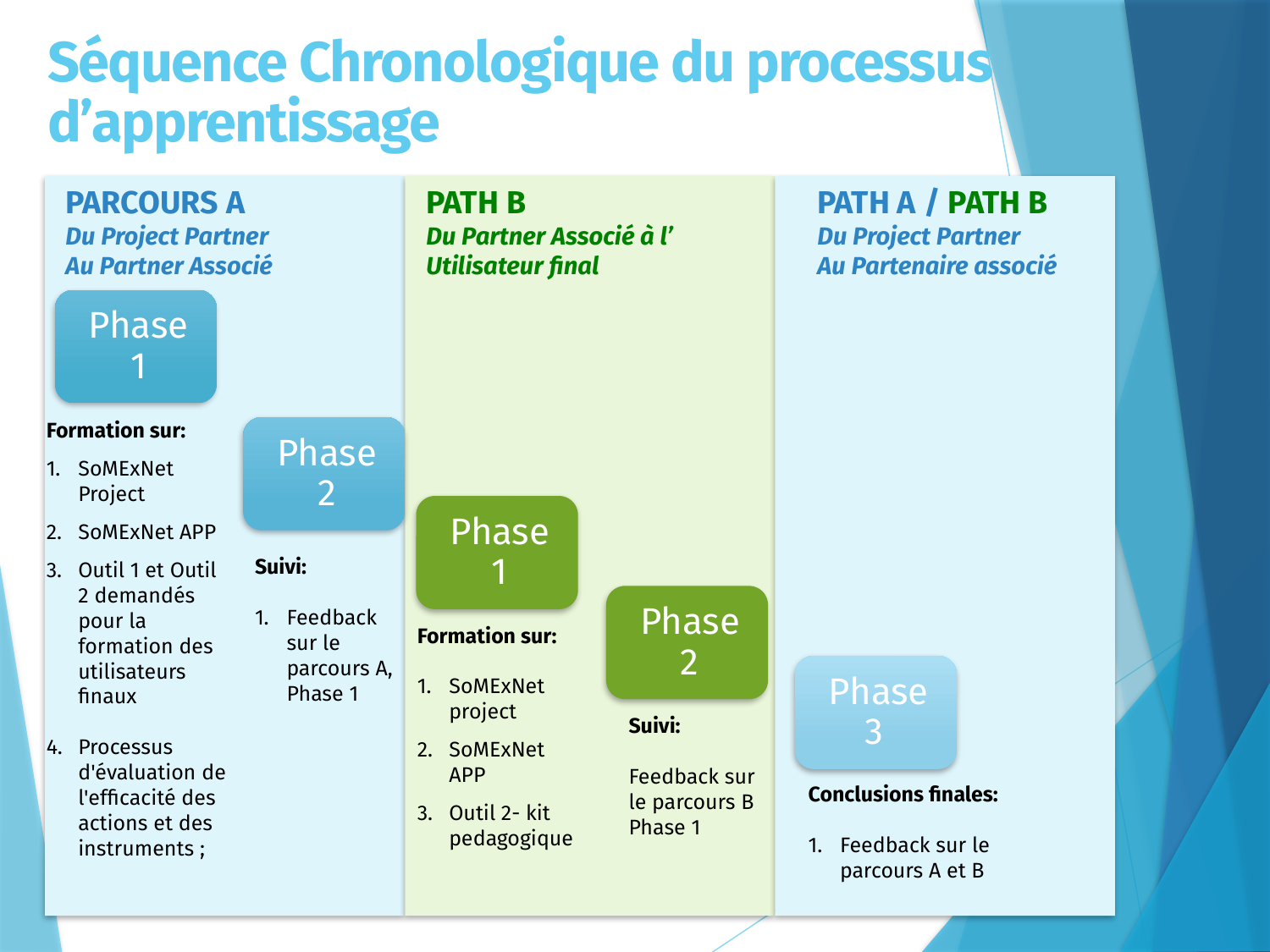

# Séquence Chronologique du processus d’apprentissage

PARCOURS A
Du Project Partner
Au Partner Associé

PATH B
Du Partner Associé à l’
Utilisateur final

PATH A / PATH B
Du Project Partner
Au Partenaire associé
Phase 1
Phase 2
Phase 1
Phase 2
Phase 3
Formation sur:

SoMExNet Project

SoMExNet APP

Outil 1 et Outil 2 demandés pour la formation des utilisateurs finaux

Processus d'évaluation de l'efficacité des actions et des instruments ;
Suivi:

Feedback sur le parcours A, Phase 1
Formation sur:

SoMExNet project

SoMExNet APP

Outil 2- kit pedagogique

Suivi:

Feedback sur le parcours B Phase 1
Conclusions finales:

Feedback sur le parcours A et B